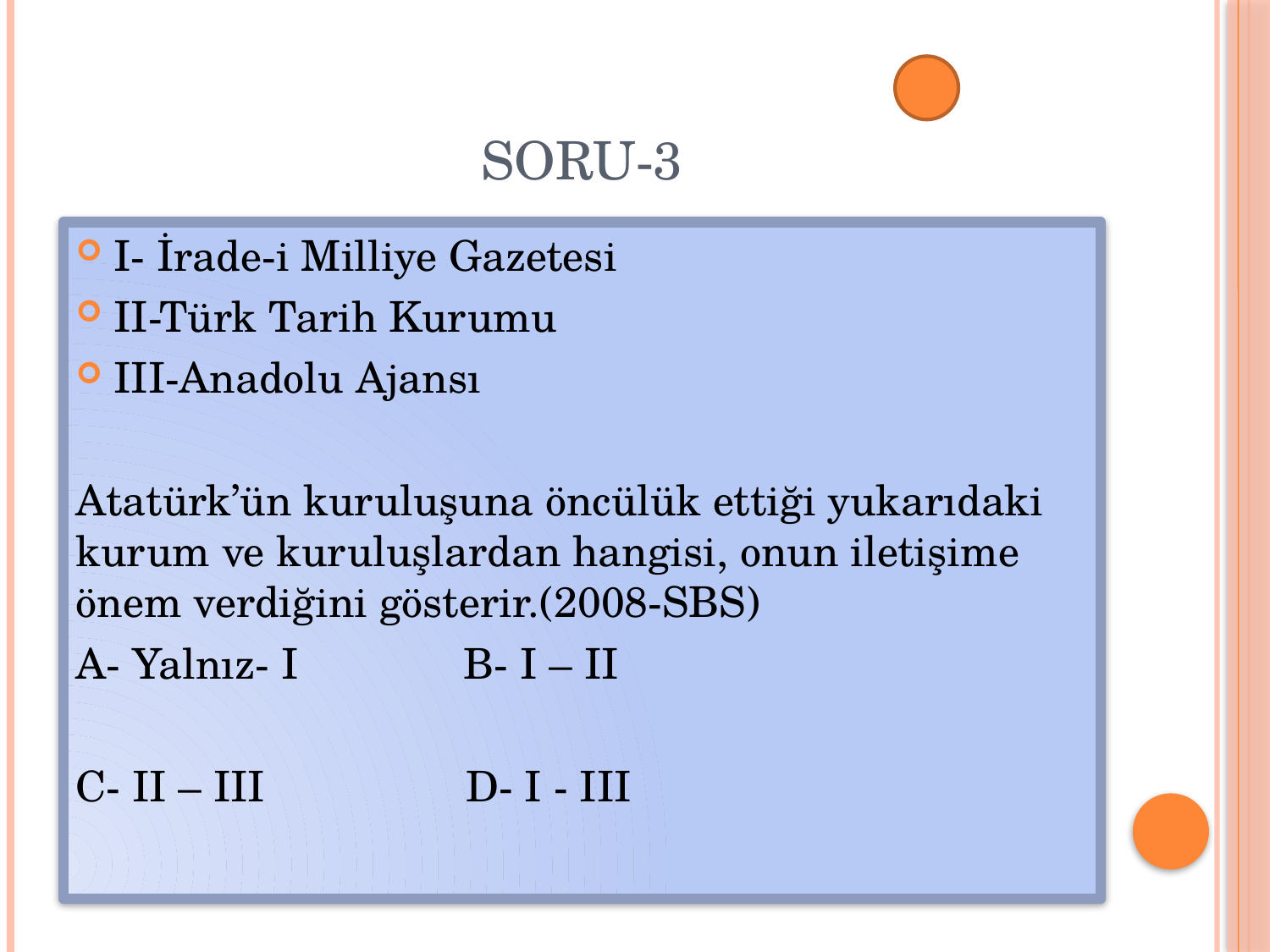

# SORU-3

I- İrade-i Milliye Gazetesi
II-Türk Tarih Kurumu
III-Anadolu Ajansı

Atatürk’ün kuruluşuna öncülük ettiği yukarıdaki kurum ve kuruluşlardan hangisi, onun iletişime önem verdiğini gösterir.(2008-SBS)
A- Yalnız- I              B- I – II

C- II – III                 D- I - III